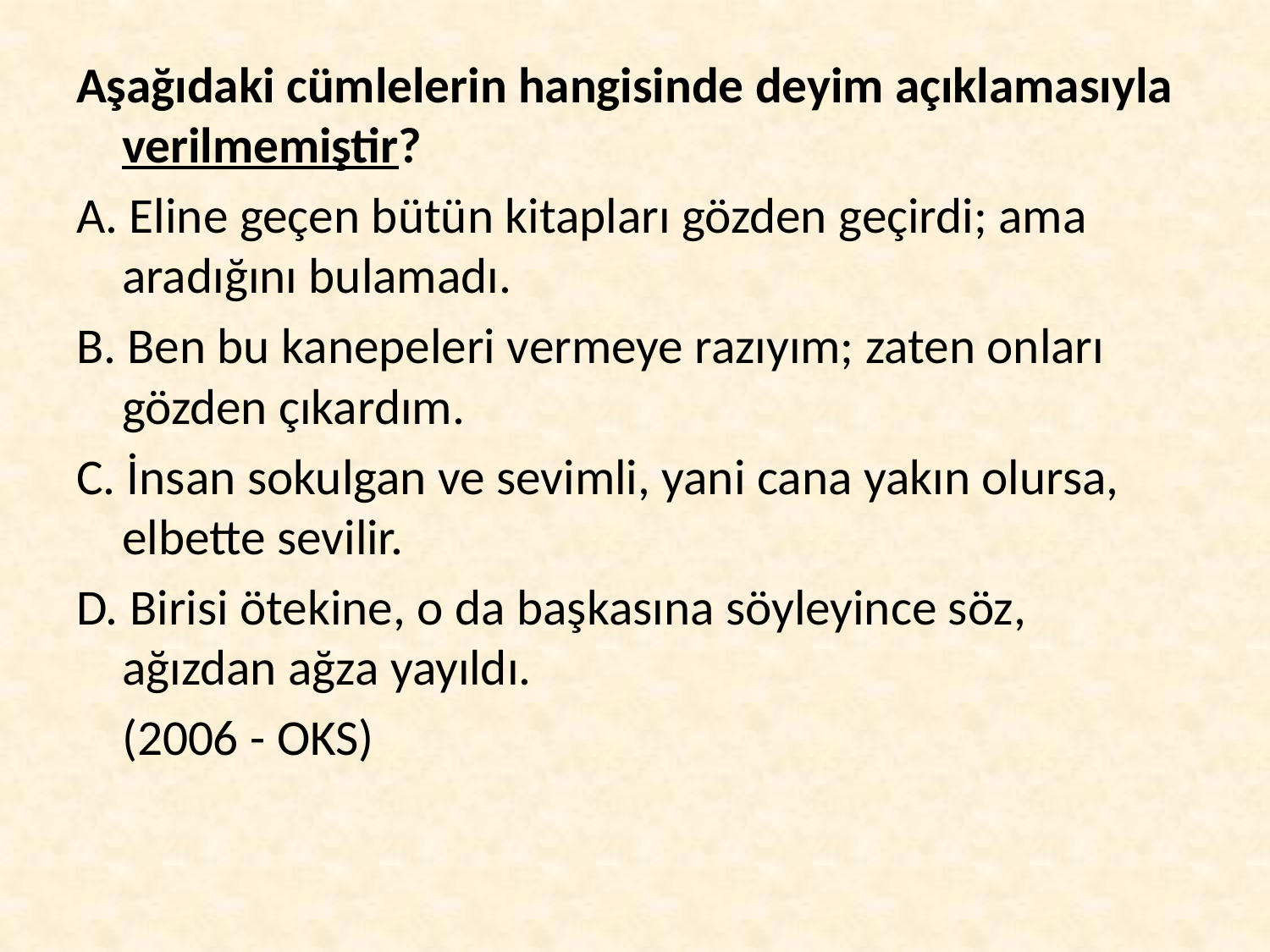

Aşağıdaki cümlelerin hangisinde deyim açıklamasıyla verilmemiştir?
A. Eline geçen bütün kitapları gözden geçirdi; ama aradığını bulamadı.
B. Ben bu kanepeleri vermeye razıyım; zaten onları gözden çıkardım.
C. İnsan sokulgan ve sevimli, yani cana yakın olursa, elbette sevilir.
D. Birisi ötekine, o da başkasına söyleyince söz, ağızdan ağza yayıldı.
						(2006 - OKS)